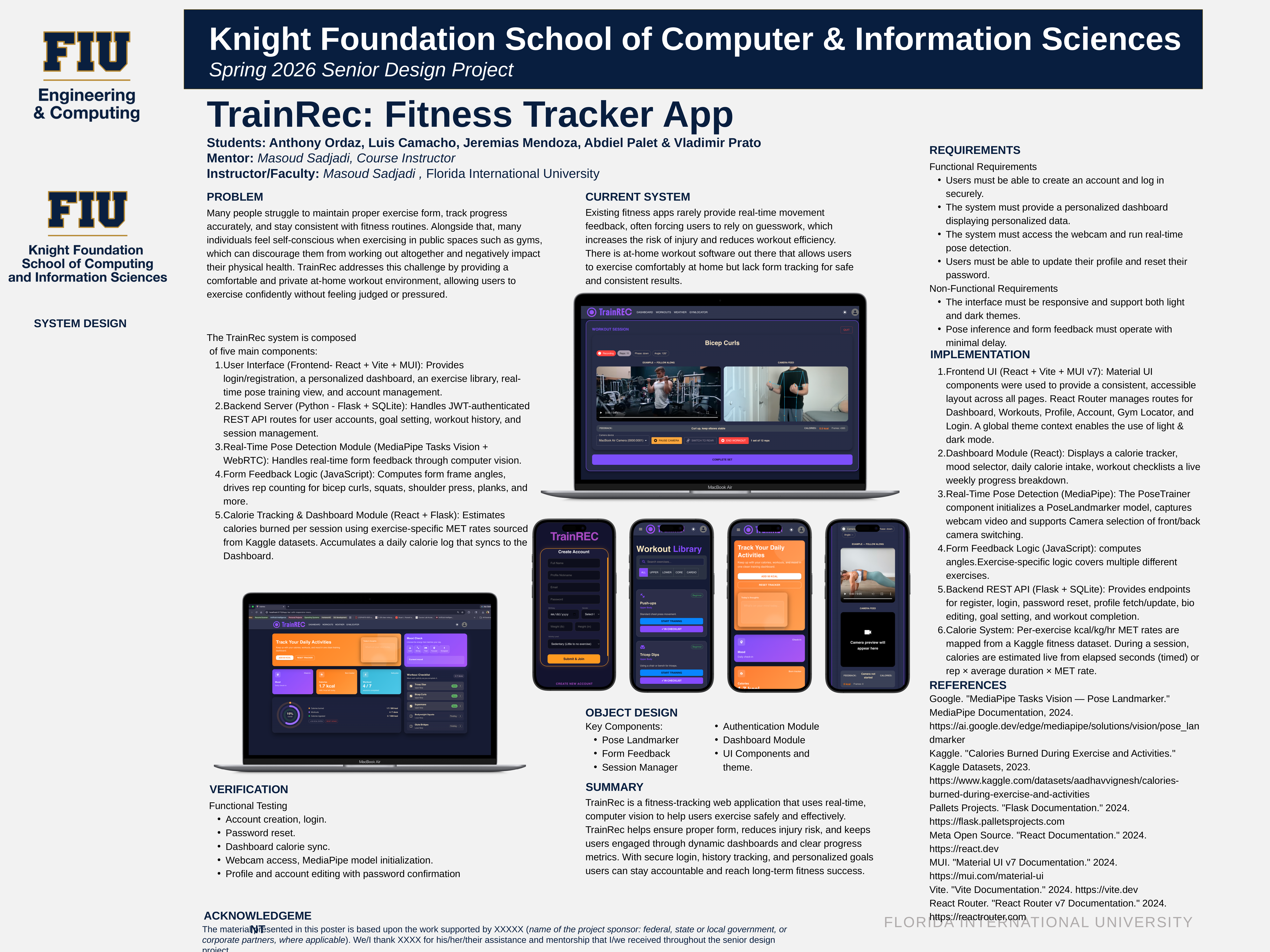

Knight Foundation School of Computer & Information Sciences
Spring 2026 Senior Design Project

TrainRec: Fitness Tracker App
Students: Anthony Ordaz, Luis Camacho, Jeremias Mendoza, Abdiel Palet & Vladimir Prato
Mentor: Masoud Sadjadi, Course Instructor
Instructor/Faculty: Masoud Sadjadi , Florida International University
REQUIREMENTS
Functional Requirements
Users must be able to create an account and log in securely.
The system must provide a personalized dashboard displaying personalized data.
The system must access the webcam and run real-time pose detection.
Users must be able to update their profile and reset their password.
Non-Functional Requirements
The interface must be responsive and support both light and dark themes.
Pose inference and form feedback must operate with minimal delay.

PROBLEM
CURRENT SYSTEM

Existing fitness apps rarely provide real-time movement feedback, often forcing users to rely on guesswork, which increases the risk of injury and reduces workout efficiency. There is at-home workout software out there that allows users to exercise comfortably at home but lack form tracking for safe and consistent results.
Many people struggle to maintain proper exercise form, track progress accurately, and stay consistent with fitness routines. Alongside that, many individuals feel self-conscious when exercising in public spaces such as gyms, which can discourage them from working out altogether and negatively impact their physical health. TrainRec addresses this challenge by providing a comfortable and private at-home workout environment, allowing users to exercise confidently without feeling judged or pressured.

SYSTEM DESIGN
The TrainRec system is composed
 of five main components:
User Interface (Frontend- React + Vite + MUI): Provides login/registration, a personalized dashboard, an exercise library, real-time pose training view, and account management.
Backend Server (Python - Flask + SQLite): Handles JWT-authenticated REST API routes for user accounts, goal setting, workout history, and session management.
Real-Time Pose Detection Module (MediaPipe Tasks Vision + WebRTC): Handles real-time form feedback through computer vision.
Form Feedback Logic (JavaScript): Computes form frame angles, drives rep counting for bicep curls, squats, shoulder press, planks, and more.
Calorie Tracking & Dashboard Module (React + Flask): Estimates calories burned per session using exercise-specific MET rates sourced from Kaggle datasets. Accumulates a daily calorie log that syncs to the Dashboard.

IMPLEMENTATION

Frontend UI (React + Vite + MUI v7): Material UI components were used to provide a consistent, accessible layout across all pages. React Router manages routes for Dashboard, Workouts, Profile, Account, Gym Locator, and Login. A global theme context enables the use of light & dark mode.
Dashboard Module (React): Displays a calorie tracker, mood selector, daily calorie intake, workout checklists a live weekly progress breakdown.
Real-Time Pose Detection (MediaPipe): The PoseTrainer component initializes a PoseLandmarker model, captures webcam video and supports Camera selection of front/back camera switching.
Form Feedback Logic (JavaScript): computes angles.Exercise-specific logic covers multiple different exercises.
Backend REST API (Flask + SQLite): Provides endpoints for register, login, password reset, profile fetch/update, bio editing, goal setting, and workout completion.
Calorie System: Per-exercise kcal/kg/hr MET rates are mapped from a Kaggle fitness dataset. During a session, calories are estimated live from elapsed seconds (timed) or rep × average duration × MET rate.

REFERENCES
Google. "MediaPipe Tasks Vision — Pose Landmarker." MediaPipe Documentation, 2024. https://ai.google.dev/edge/mediapipe/solutions/vision/pose_landmarker
Kaggle. "Calories Burned During Exercise and Activities." Kaggle Datasets, 2023. https://www.kaggle.com/datasets/aadhavvignesh/calories-burned-during-exercise-and-activities
Pallets Projects. "Flask Documentation." 2024. https://flask.palletsprojects.com
Meta Open Source. "React Documentation." 2024. https://react.dev
MUI. "Material UI v7 Documentation." 2024. https://mui.com/material-ui
Vite. "Vite Documentation." 2024. https://vite.dev
React Router. "React Router v7 Documentation." 2024. https://reactrouter.com
OBJECT DESIGN
Key Components:
Pose Landmarker
Form Feedback
Session Manager
Authentication Module
Dashboard Module
UI Components and theme.
SUMMARY
VERIFICATION
TrainRec is a fitness-tracking web application that uses real-time, computer vision to help users exercise safely and effectively. TrainRec helps ensure proper form, reduces injury risk, and keeps users engaged through dynamic dashboards and clear progress metrics. With secure login, history tracking, and personalized goals users can stay accountable and reach long-term fitness success.
Functional Testing
Account creation, login.
Password reset.
Dashboard calorie sync.
Webcam access, MediaPipe model initialization.
Profile and account editing with password confirmation
ACKNOWLEDGEMENT
FLORIDA INTERNATIONAL UNIVERSITY
The material presented in this poster is based upon the work supported by XXXXX (name of the project sponsor: federal, state or local government, or corporate partners, where applicable). We/I thank XXXX for his/her/their assistance and mentorship that I/we received throughout the senior design project.